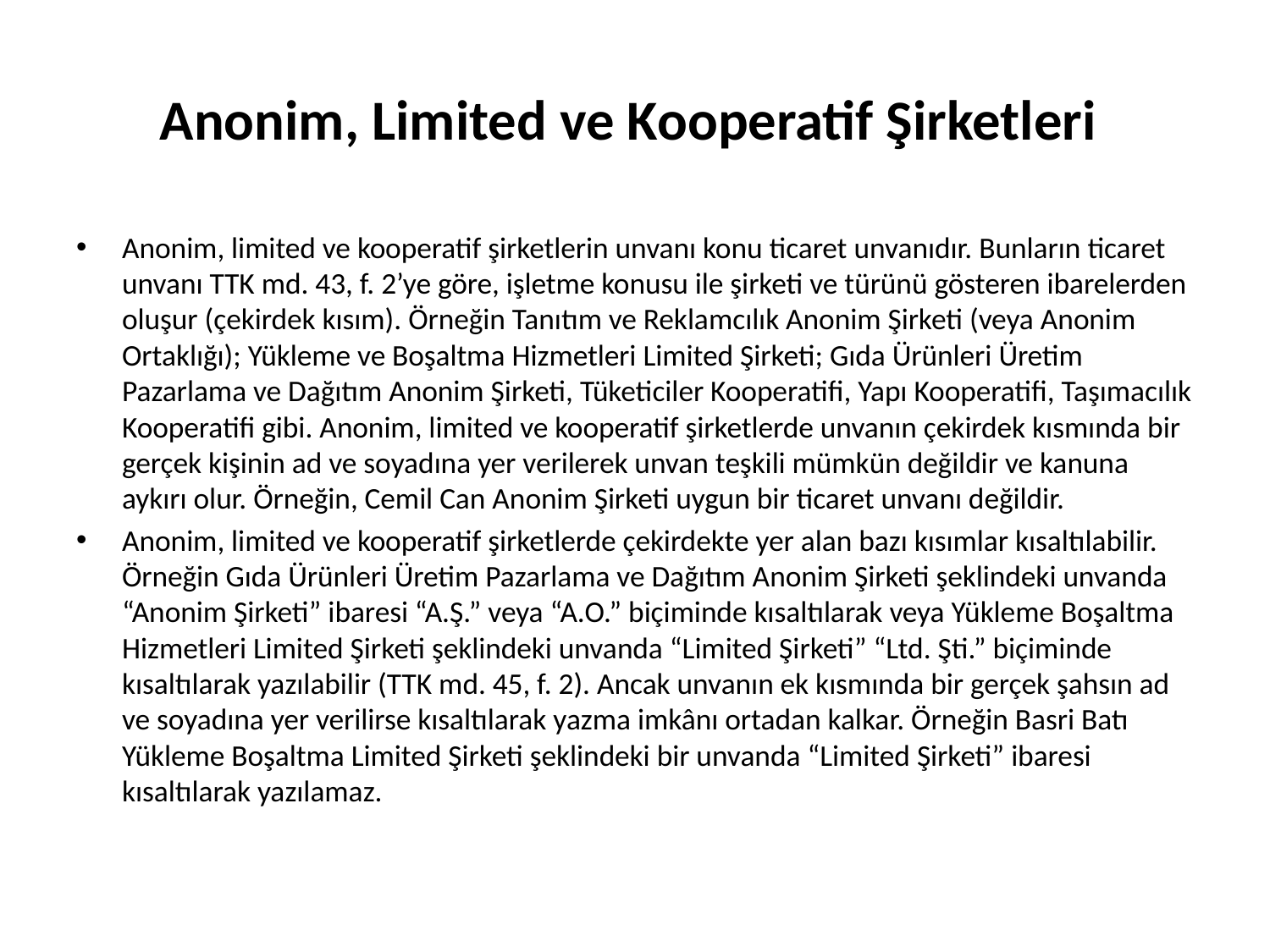

# Anonim, Limited ve Kooperatif Şirketleri
Anonim, limited ve kooperatif şirketlerin unvanı konu ticaret unvanıdır. Bunların ticaret unvanı TTK md. 43, f. 2’ye göre, işletme konusu ile şirketi ve türünü gösteren ibarelerden oluşur (çekirdek kısım). Örneğin Tanıtım ve Reklamcılık Anonim Şirketi (veya Anonim Ortaklığı); Yükleme ve Boşaltma Hizmetleri Limited Şirketi; Gıda Ürünleri Üretim Pazarlama ve Dağıtım Anonim Şirketi, Tüketiciler Kooperatifi, Yapı Kooperatifi, Taşımacılık Kooperatifi gibi. Anonim, limited ve kooperatif şirketlerde unvanın çekirdek kısmında bir gerçek kişinin ad ve soyadına yer verilerek unvan teşkili mümkün değildir ve kanuna aykırı olur. Örneğin, Cemil Can Anonim Şirketi uygun bir ticaret unvanı değildir.
Anonim, limited ve kooperatif şirketlerde çekirdekte yer alan bazı kısımlar kısaltılabilir. Örneğin Gıda Ürünleri Üretim Pazarlama ve Dağıtım Anonim Şirketi şeklindeki unvanda “Anonim Şirketi” ibaresi “A.Ş.” veya “A.O.” biçiminde kısaltılarak veya Yükleme Boşaltma Hizmetleri Limited Şirketi şeklindeki unvanda “Limited Şirketi” “Ltd. Şti.” biçiminde kısaltılarak yazılabilir (TTK md. 45, f. 2). Ancak unvanın ek kısmında bir gerçek şahsın ad ve soyadına yer verilirse kısaltılarak yazma imkânı ortadan kalkar. Örneğin Basri Batı Yükleme Boşaltma Limited Şirketi şeklindeki bir unvanda “Limited Şirketi” ibaresi kısaltılarak yazılamaz.